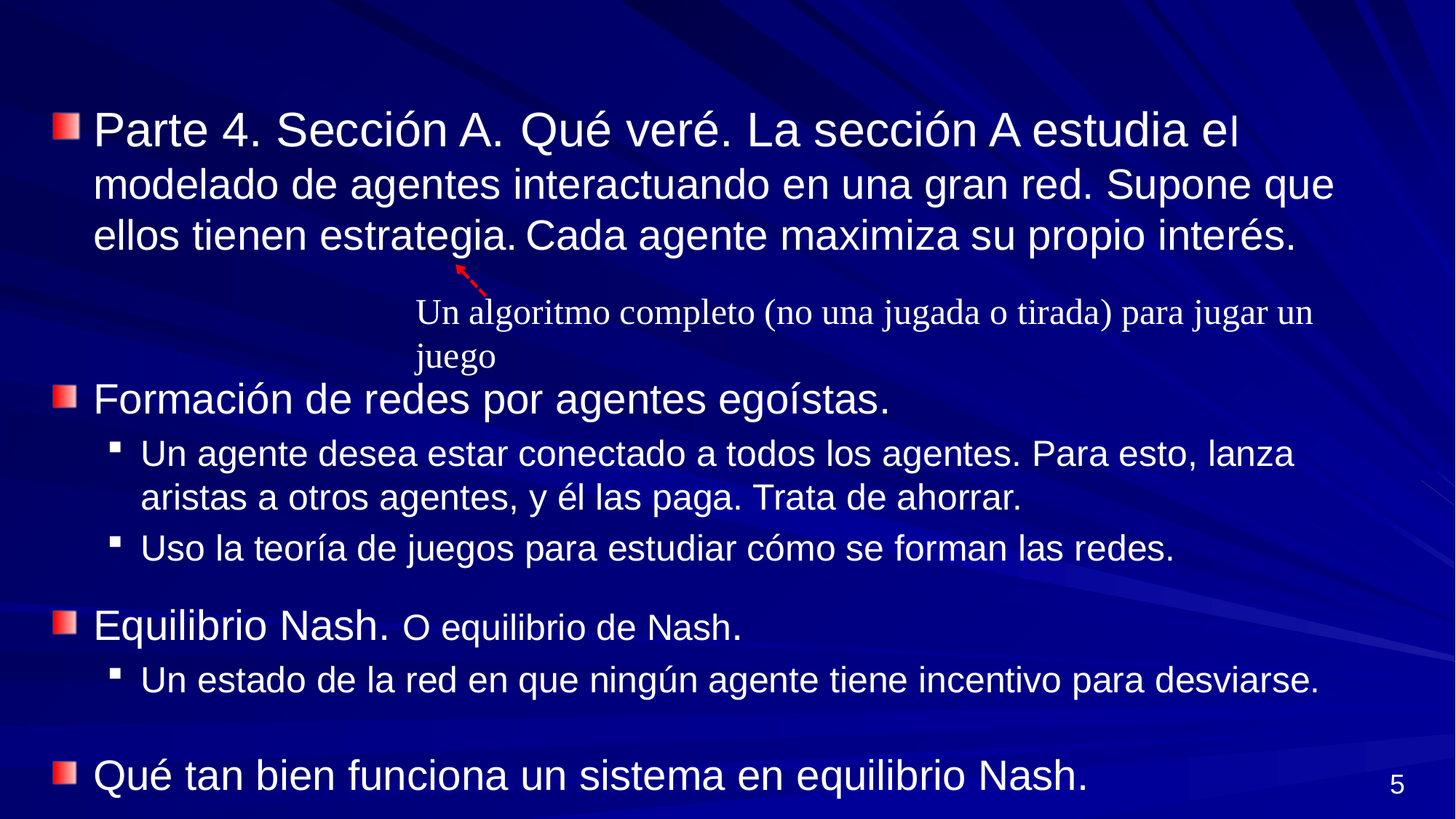

Parte 4. Sección A.                . La sección A estudia el modelado de agentes interactuando en una gran red. Supone que ellos tienen estrategia.

Formación de redes por agentes egoístas.
Un agente desea estar conectado a todos los agentes. Para esto, lanza aristas a otros agentes, y él las paga. Trata de ahorrar.
Uso la teoría de juegos para estudiar cómo se forman las redes.

Equilibrio Nash. O equilibrio de Nash.
Un estado de la red en que ningún agente tiene incentivo para desviarse.

Qué tan bien funciona un sistema en equilibrio Nash.

Qué veré
Cada agente maximiza su propio interés.
Un algoritmo completo (no una jugada o tirada) para jugar un juego
5